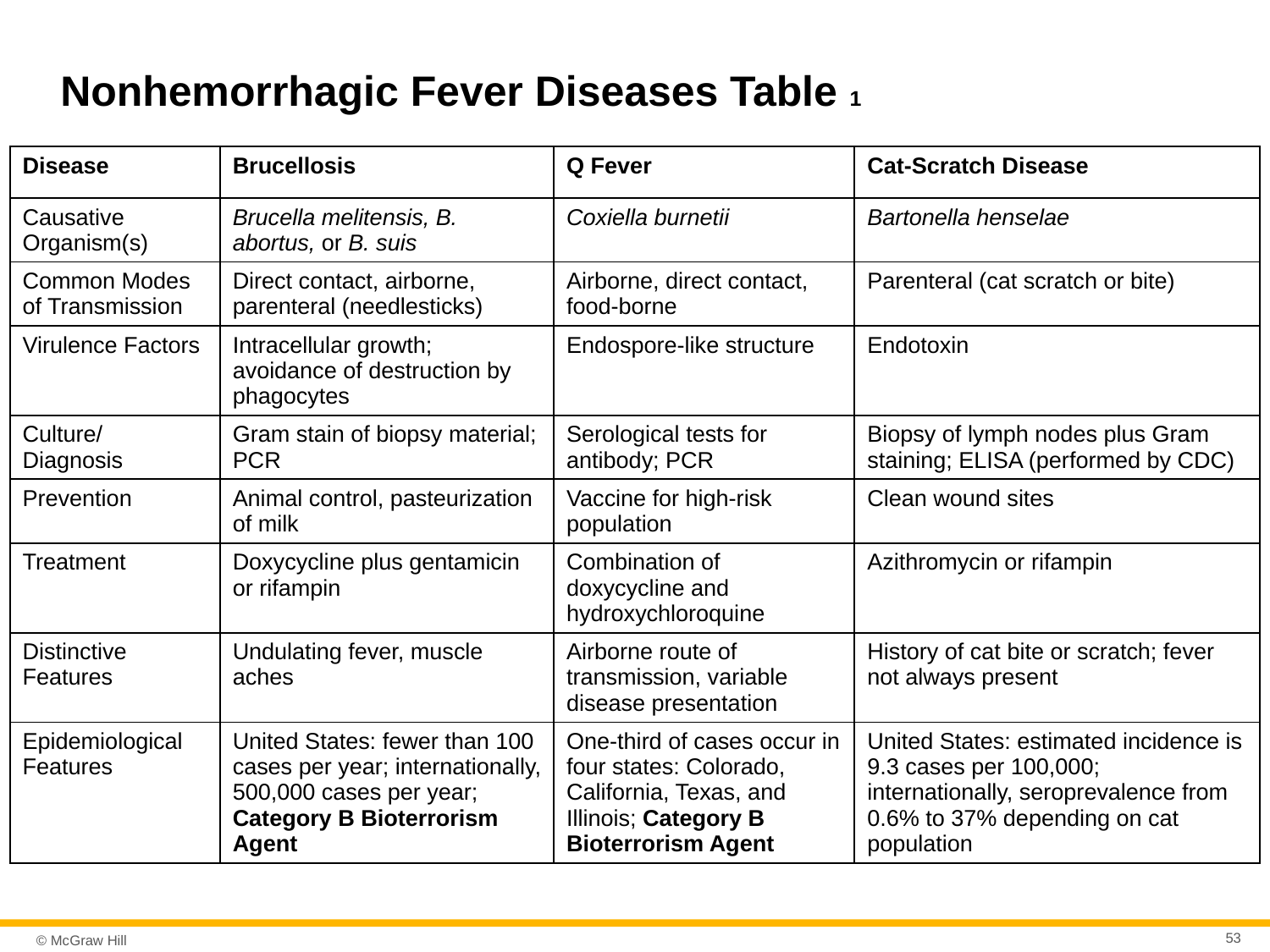

# Nonhemorrhagic Fever Diseases Table 1
| Disease | Brucellosis | Q Fever | Cat-Scratch Disease |
| --- | --- | --- | --- |
| Causative Organism(s) | Brucella melitensis, B. abortus, or B. suis | Coxiella burnetii | Bartonella henselae |
| Common Modes of Transmission | Direct contact, airborne, parenteral (needlesticks) | Airborne, direct contact, food-borne | Parenteral (cat scratch or bite) |
| Virulence Factors | Intracellular growth; avoidance of destruction by phagocytes | Endospore-like structure | Endotoxin |
| Culture/ Diagnosis | Gram stain of biopsy material; PCR | Serological tests for antibody; PCR | Biopsy of lymph nodes plus Gram staining; ELISA (performed by CDC) |
| Prevention | Animal control, pasteurization of milk | Vaccine for high-risk population | Clean wound sites |
| Treatment | Doxycycline plus gentamicin or rifampin | Combination of doxycycline and hydroxychloroquine | Azithromycin or rifampin |
| Distinctive Features | Undulating fever, muscle aches | Airborne route of transmission, variable disease presentation | History of cat bite or scratch; fever not always present |
| Epidemiological Features | United States: fewer than 100 cases per year; internationally, 500,000 cases per year; Category B Bioterrorism Agent | One-third of cases occur in four states: Colorado, California, Texas, and Illinois; Category B Bioterrorism Agent | United States: estimated incidence is 9.3 cases per 100,000; internationally, seroprevalence from 0.6% to 37% depending on cat population |